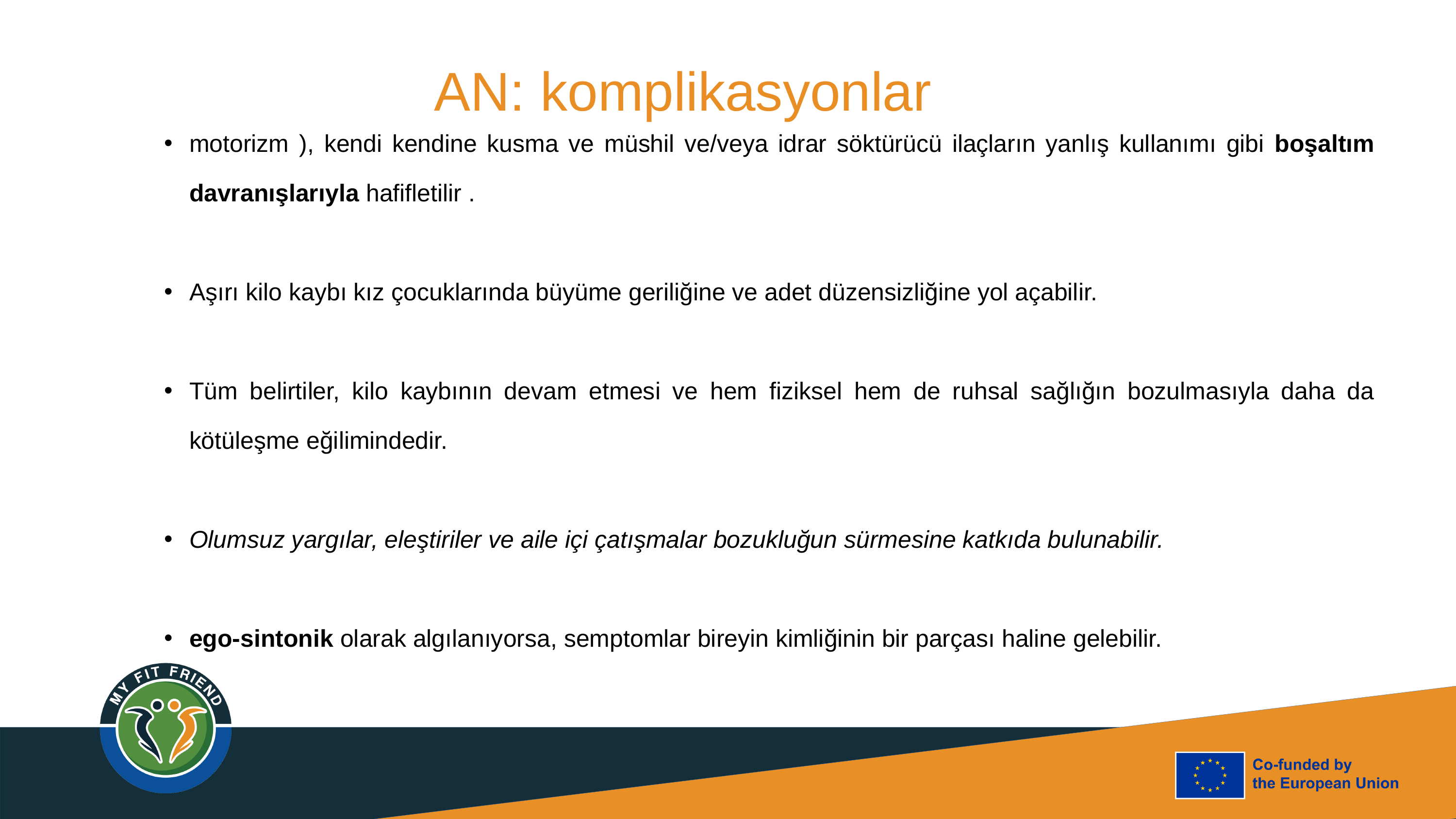

AN: komplikasyonlar

motorizm ), kendi kendine kusma ve müshil ve/veya idrar söktürücü ilaçların yanlış kullanımı gibi boşaltım davranışlarıyla hafifletilir .

Aşırı kilo kaybı kız çocuklarında büyüme geriliğine ve adet düzensizliğine yol açabilir.

Tüm belirtiler, kilo kaybının devam etmesi ve hem fiziksel hem de ruhsal sağlığın bozulmasıyla daha da kötüleşme eğilimindedir.

Olumsuz yargılar, eleştiriler ve aile içi çatışmalar bozukluğun sürmesine katkıda bulunabilir.

ego-sintonik olarak algılanıyorsa, semptomlar bireyin kimliğinin bir parçası haline gelebilir.